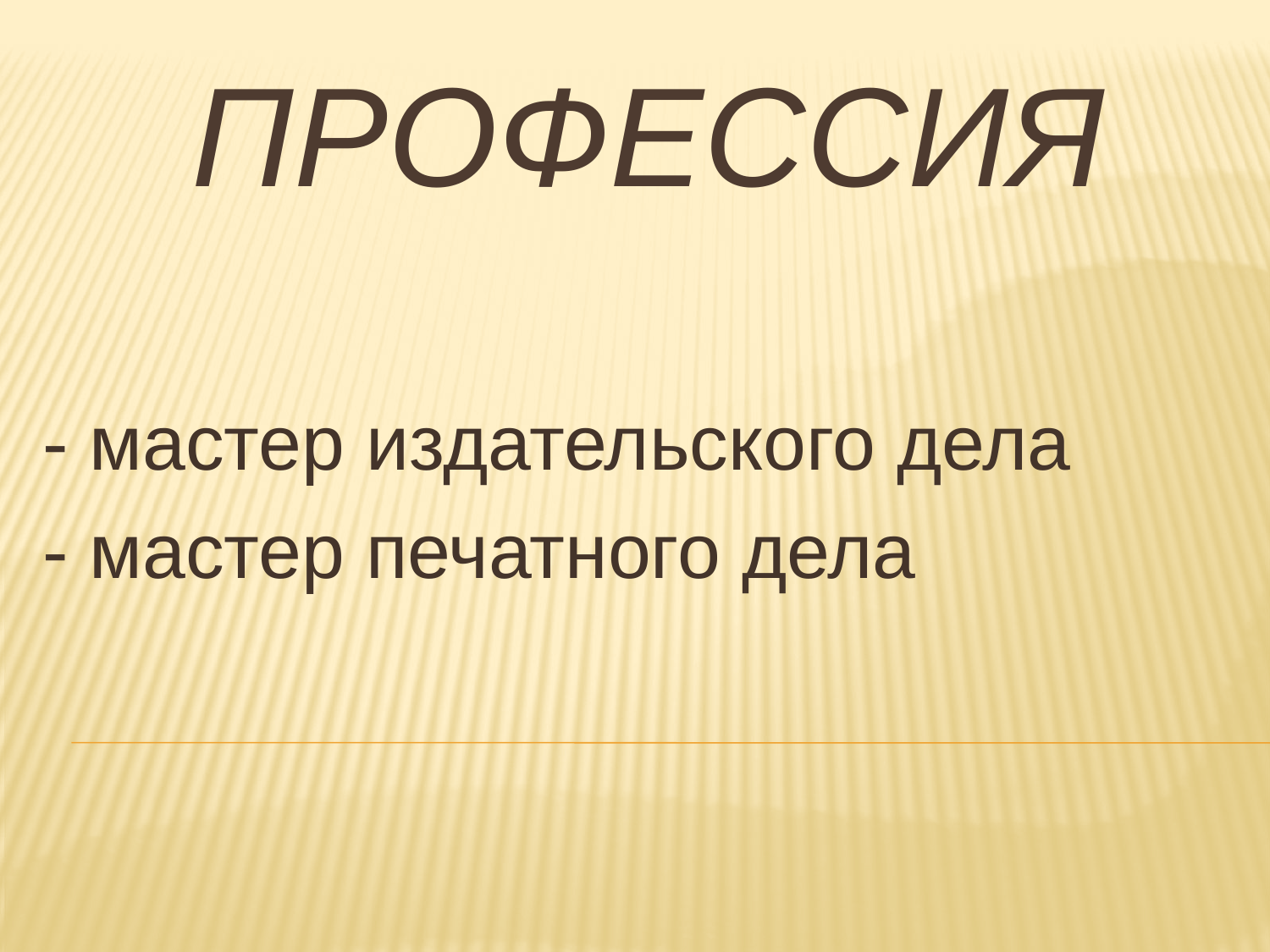

# Профессия

- мастер издательского дела
- мастер печатного дела